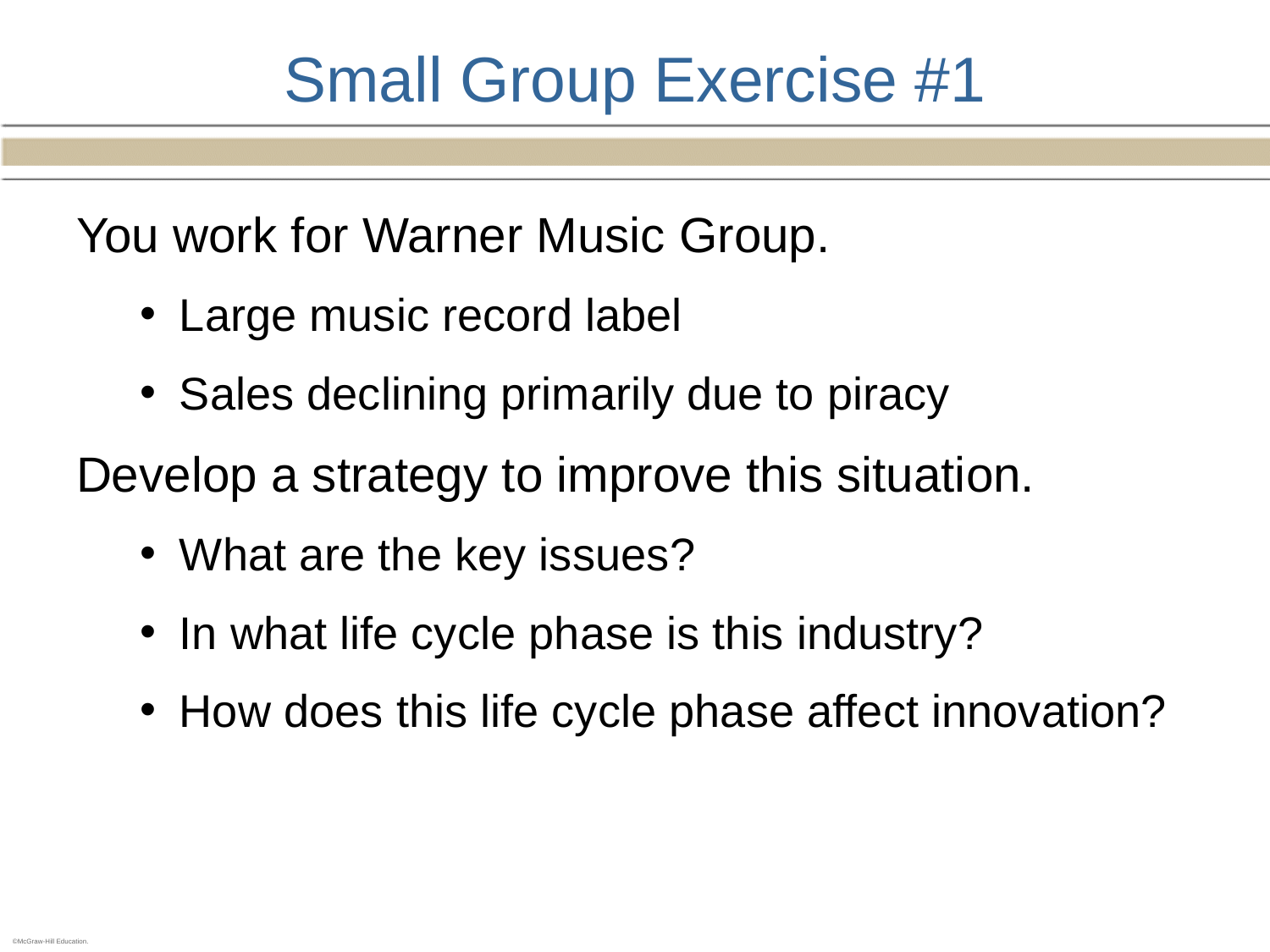

# Small Group Exercise #1
You work for Warner Music Group.
Large music record label
Sales declining primarily due to piracy
Develop a strategy to improve this situation.
What are the key issues?
In what life cycle phase is this industry?
How does this life cycle phase affect innovation?